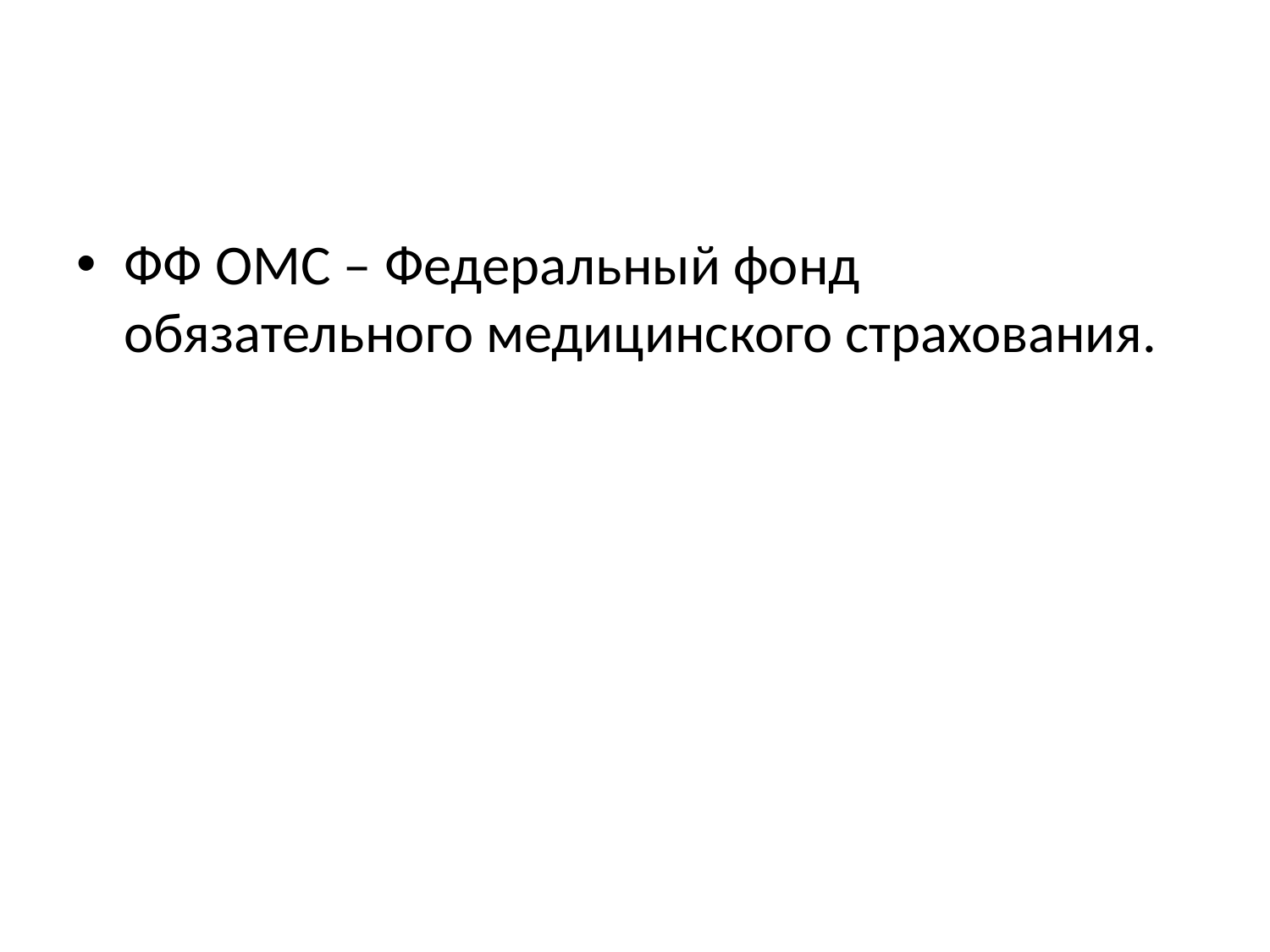

#
ФФ ОМС – Федеральный фонд обязательного медицинского страхования.